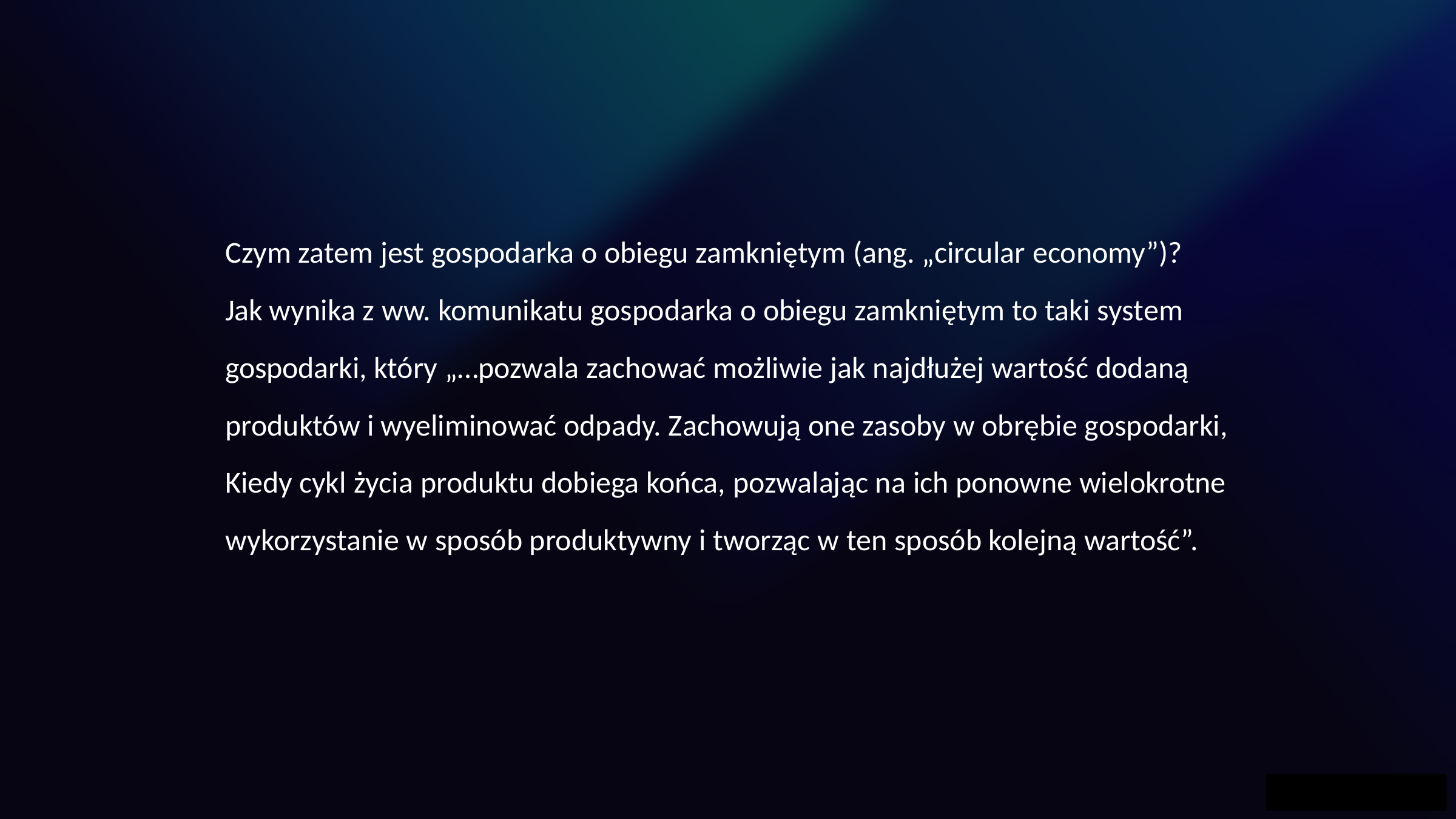

Czym zatem jest gospodarka o obiegu zamkniętym (ang. „circular economy”)?
Jak wynika z ww. komunikatu gospodarka o obiegu zamkniętym to taki system gospodarki, który „…pozwala zachować możliwie jak najdłużej wartość dodaną produktów i wyeliminować odpady. Zachowują one zasoby w obrębie gospodarki,
Kiedy cykl życia produktu dobiega końca, pozwalając na ich ponowne wielokrotne wykorzystanie w sposób produktywny i tworząc w ten sposób kolejną wartość”.